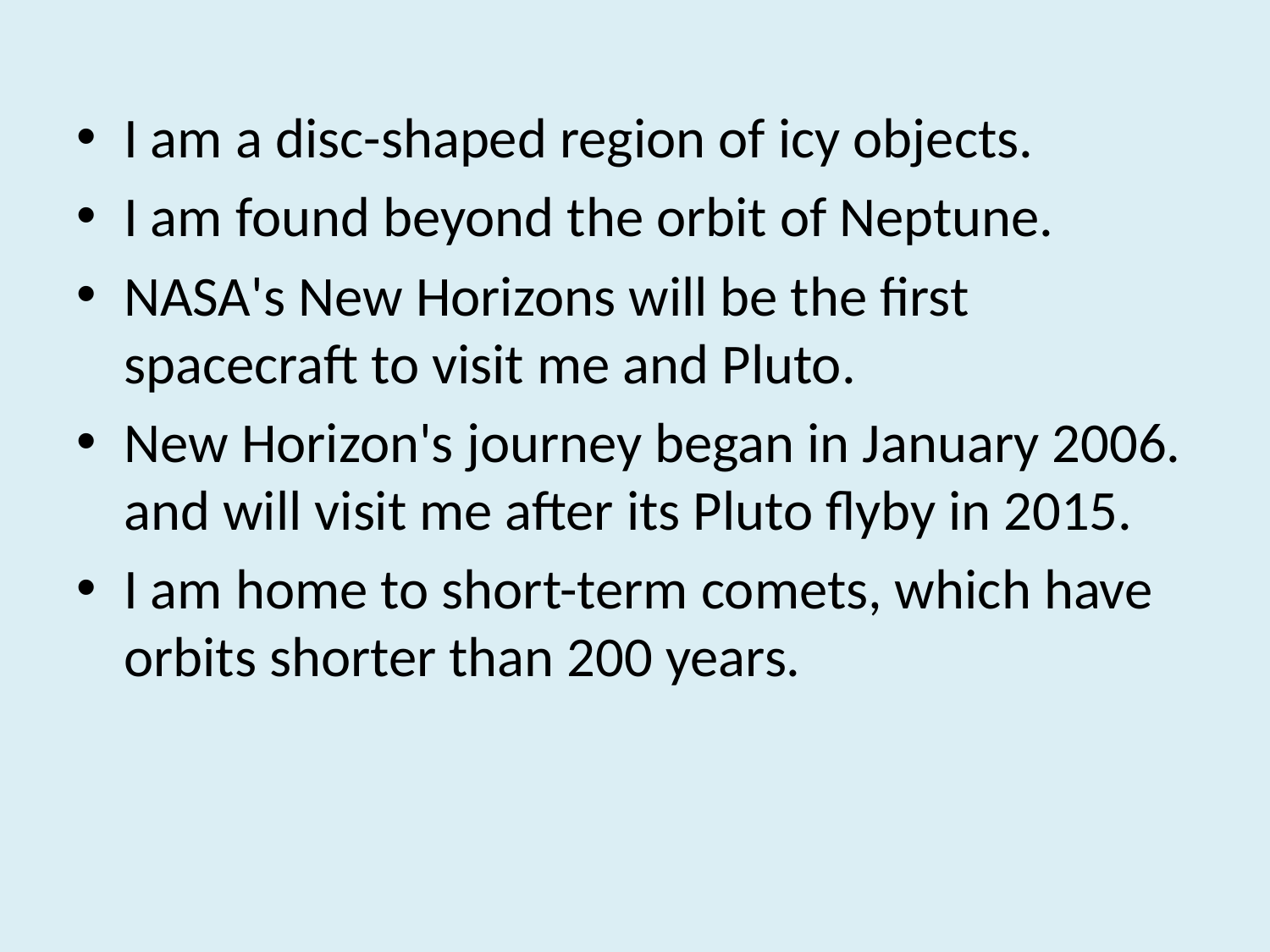

I am a disc-shaped region of icy objects.
I am found beyond the orbit of Neptune.
NASA's New Horizons will be the first spacecraft to visit me and Pluto.
New Horizon's journey began in January 2006. and will visit me after its Pluto flyby in 2015.
I am home to short-term comets, which have orbits shorter than 200 years.